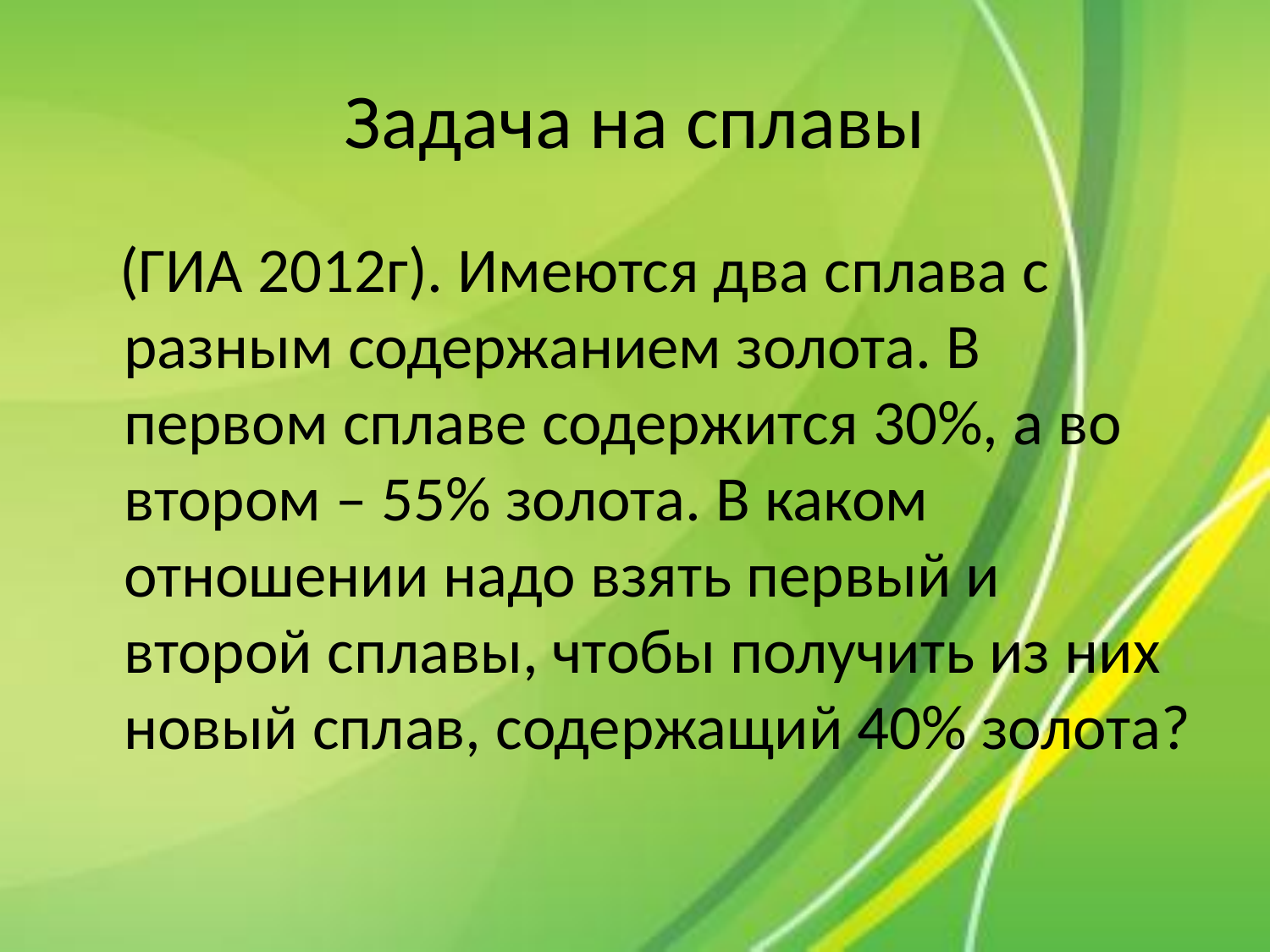

# Задача на сплавы
   (ГИА 2012г). Имеются два сплава с разным содержанием золота. В первом сплаве содержится 30%, а во втором – 55% золота. В каком отношении надо взять первый и второй сплавы, чтобы получить из них новый сплав, содержащий 40% золота?